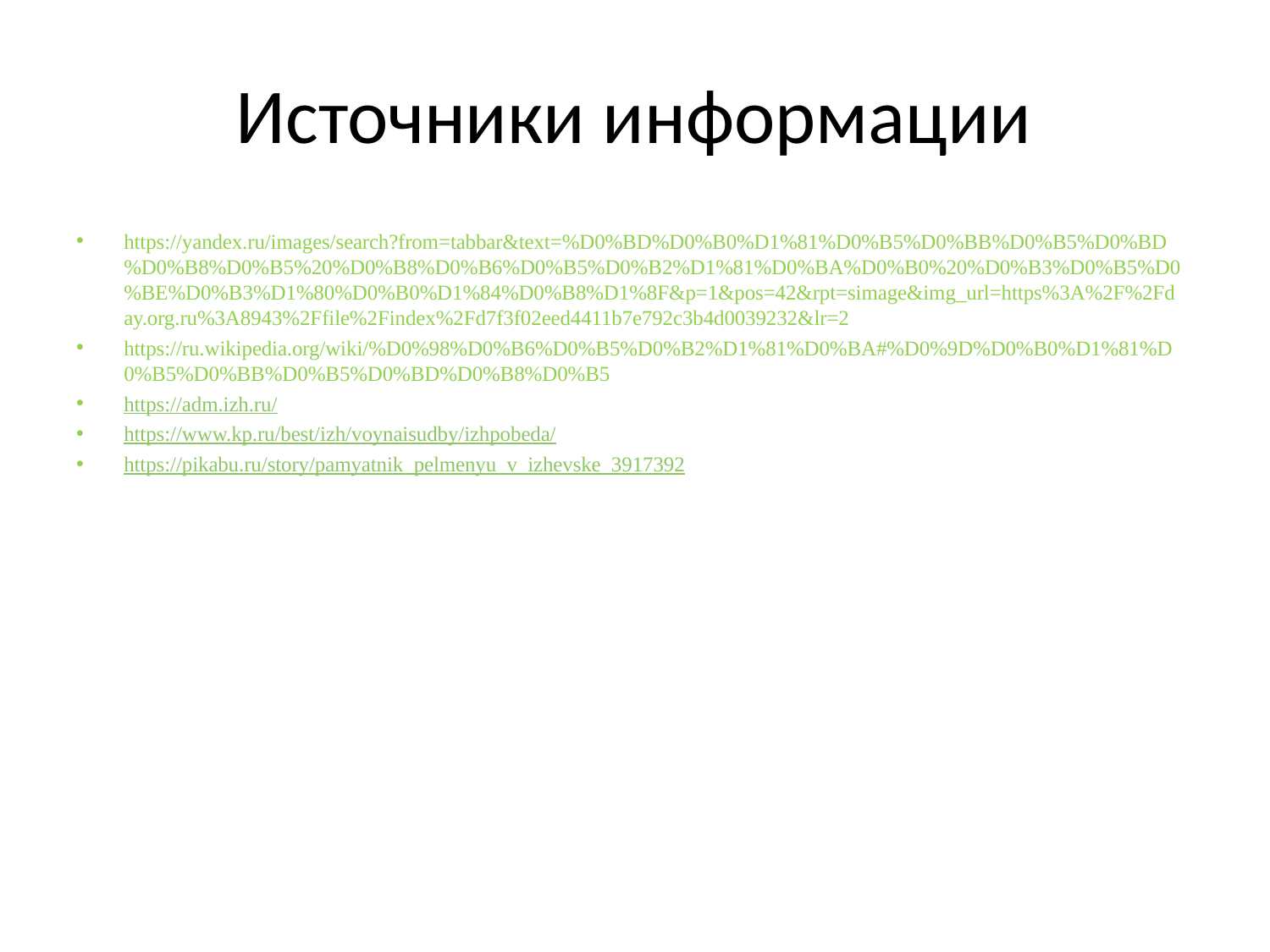

# Источники информации
https://yandex.ru/images/search?from=tabbar&text=%D0%BD%D0%B0%D1%81%D0%B5%D0%BB%D0%B5%D0%BD
%D0%B8%D0%B5%20%D0%B8%D0%B6%D0%B5%D0%B2%D1%81%D0%BA%D0%B0%20%D0%B3%D0%B5%D0
%BE%D0%B3%D1%80%D0%B0%D1%84%D0%B8%D1%8F&p=1&pos=42&rpt=simage&img_url=https%3A%2F%2Fd
ay.org.ru%3A8943%2Ffile%2Findex%2Fd7f3f02eed4411b7e792c3b4d0039232&lr=2
https://ru.wikipedia.org/wiki/%D0%98%D0%B6%D0%B5%D0%B2%D1%81%D0%BA#%D0%9D%D0%B0%D1%81%D  0%B5%D0%BB%D0%B5%D0%BD%D0%B8%D0%B5
https://adm.izh.ru/
https://www.kp.ru/best/izh/voynaisudby/izhpobeda/
https://pikabu.ru/story/pamyatnik_pelmenyu_v_izhevske_3917392